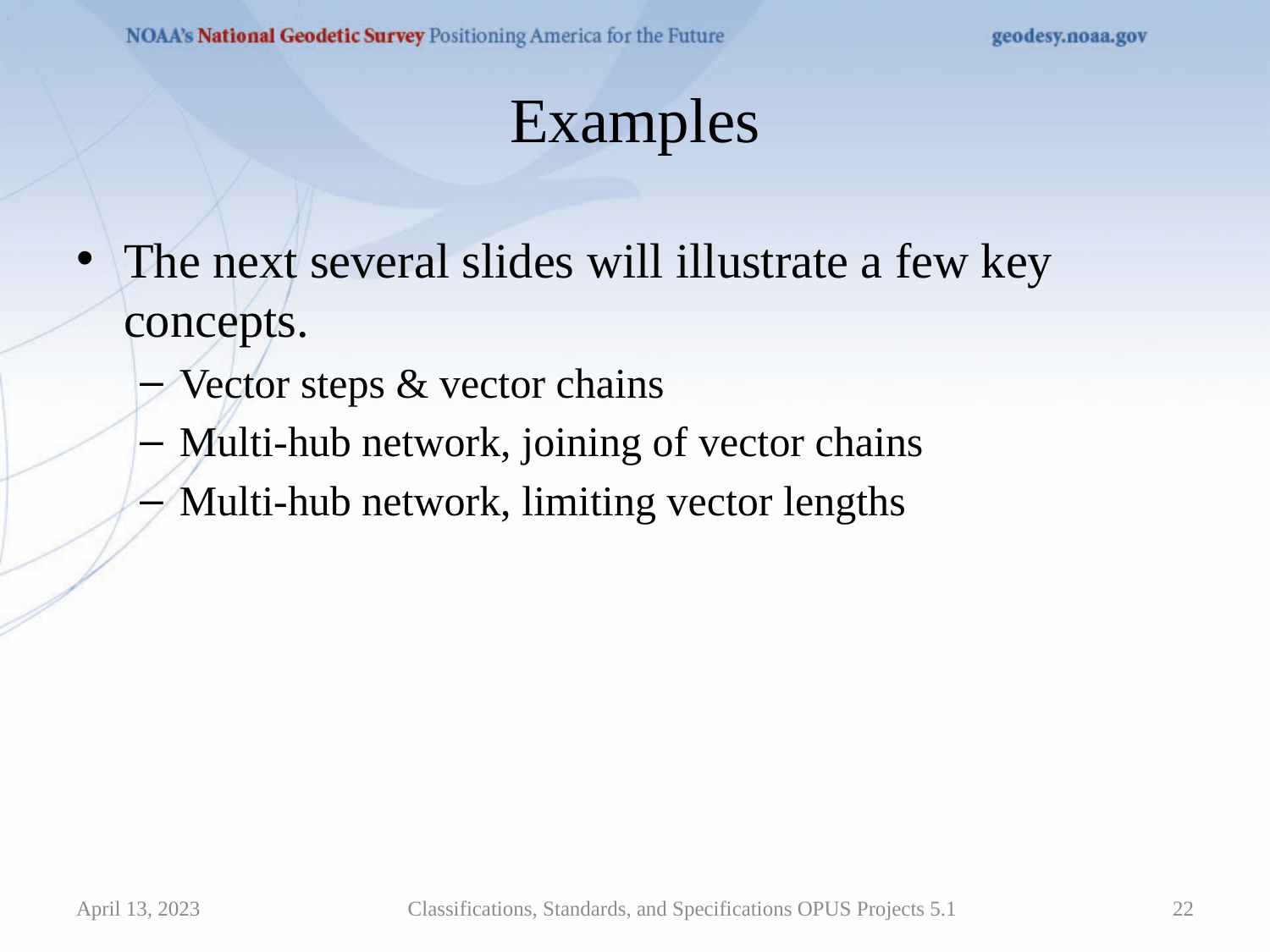

# Examples
The next several slides will illustrate a few key concepts.
Vector steps & vector chains
Multi-hub network, joining of vector chains
Multi-hub network, limiting vector lengths
April 13, 2023
Classifications, Standards, and Specifications OPUS Projects 5.1
22